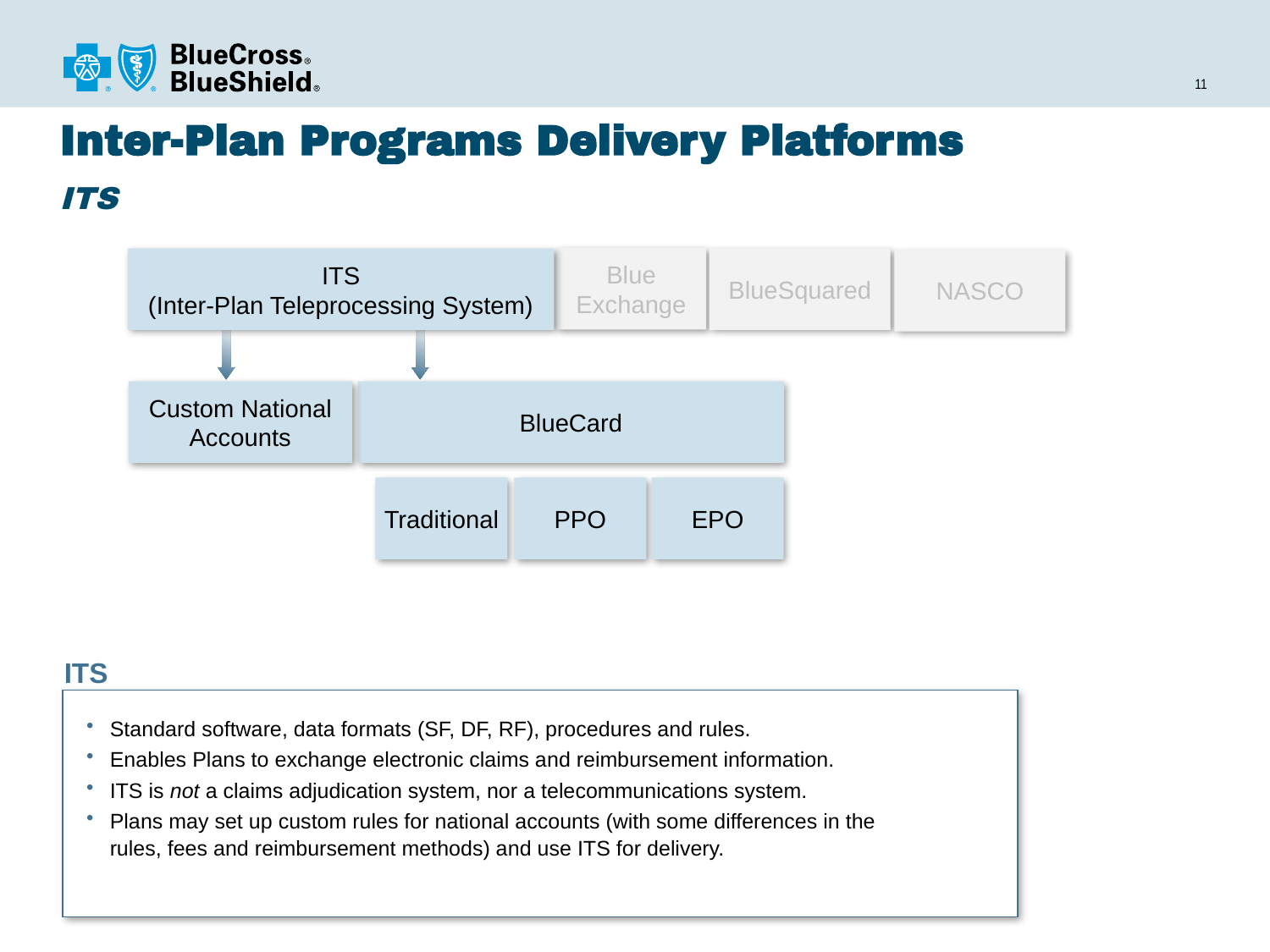

# Inter-Plan Programs Delivery Platforms ITS
Blue
Exchange
ITS
(Inter-Plan Teleprocessing System)
BlueSquared
NASCO

Custom National Accounts
BlueCard
Traditional
PPO
EPO
ITS

Standard software, data formats (SF, DF, RF), procedures and rules.
Enables Plans to exchange electronic claims and reimbursement information.
ITS is not a claims adjudication system, nor a telecommunications system.
Plans may set up custom rules for national accounts (with some differences in the rules, fees and reimbursement methods) and use ITS for delivery.